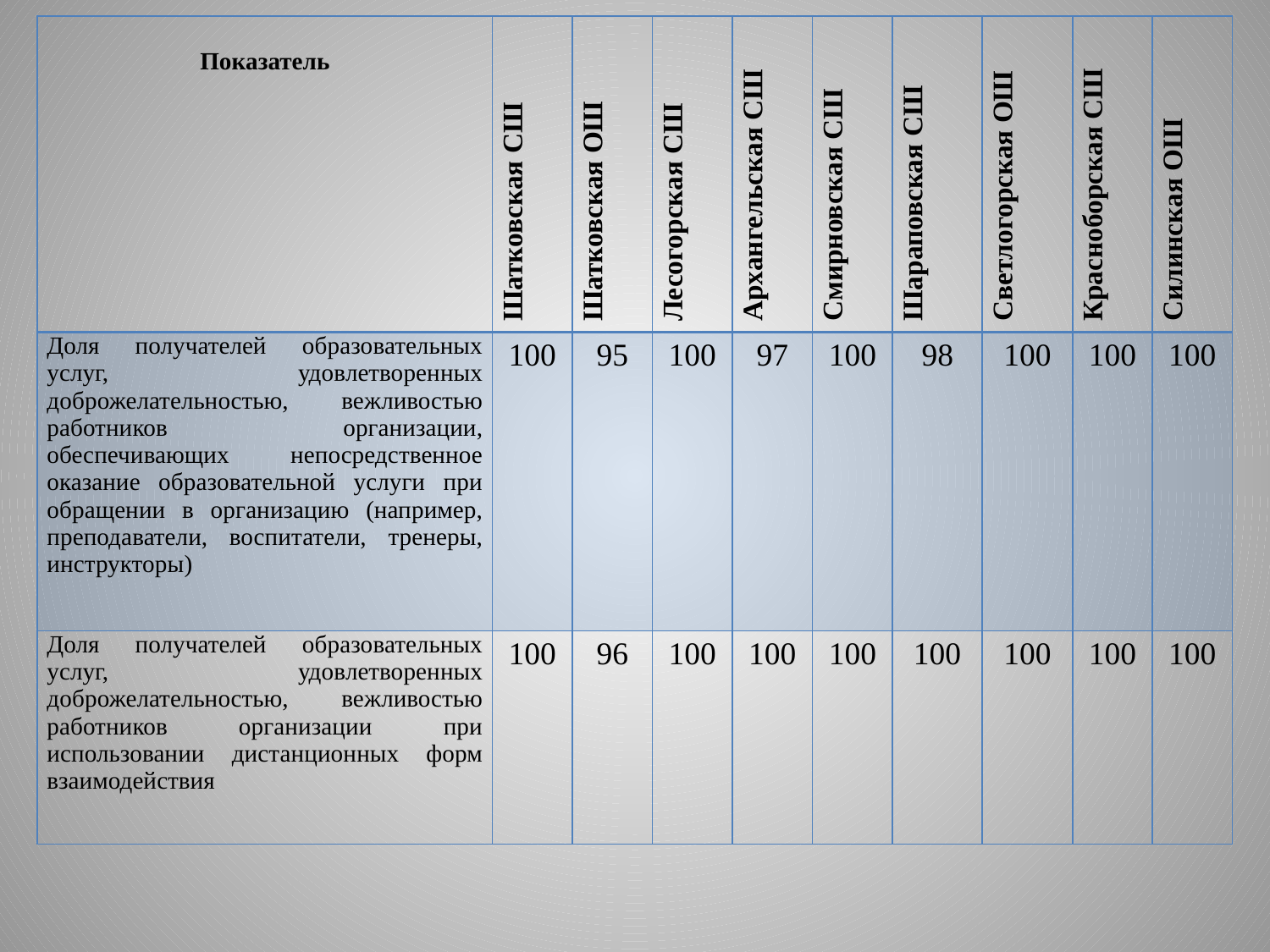

| Показатель | Шатковская СШ | Шатковская ОШ | Лесогорская СШ | Архангельская СШ | Смирновская СШ | Шараповская СШ | Светлогорская ОШ | Красноборская СШ | Силинская ОШ |
| --- | --- | --- | --- | --- | --- | --- | --- | --- | --- |
| Доля получателей образовательных услуг, удовлетворенных доброжелательностью, вежливостью работников организации, обеспечивающих непосредственное оказание образовательной услуги при обращении в организацию (например, преподаватели, воспитатели, тренеры, инструкторы) | 100 | 95 | 100 | 97 | 100 | 98 | 100 | 100 | 100 |
| Доля получателей образовательных услуг, удовлетворенных доброжелательностью, вежливостью работников организации при использовании дистанционных форм взаимодействия | 100 | 96 | 100 | 100 | 100 | 100 | 100 | 100 | 100 |